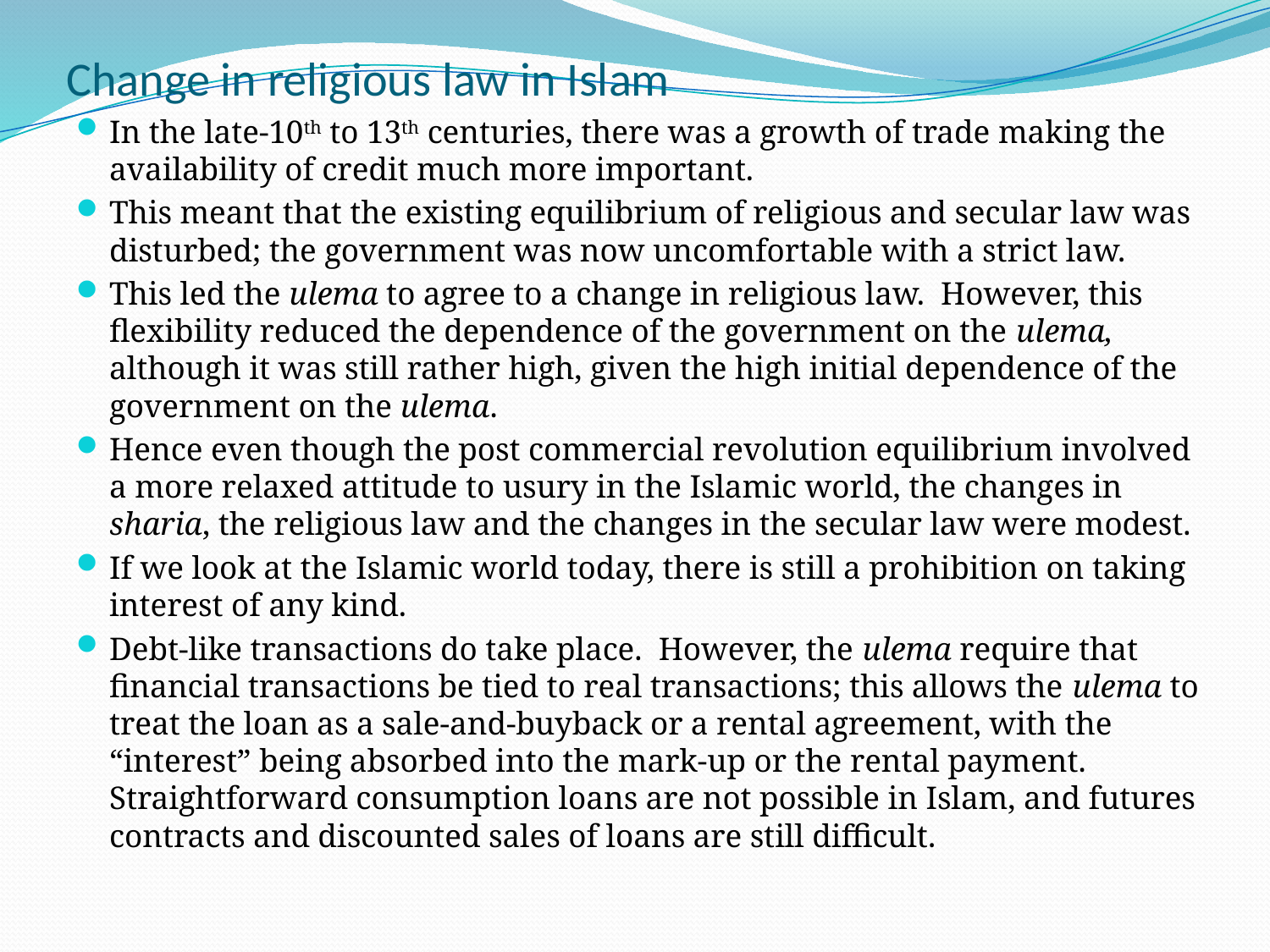

# Change in religious law in Islam
In the late-10th to 13th centuries, there was a growth of trade making the availability of credit much more important.
This meant that the existing equilibrium of religious and secular law was disturbed; the government was now uncomfortable with a strict law.
This led the ulema to agree to a change in religious law.  However, this flexibility reduced the dependence of the government on the ulema, although it was still rather high, given the high initial dependence of the government on the ulema.
Hence even though the post commercial revolution equilibrium involved a more relaxed attitude to usury in the Islamic world, the changes in sharia, the religious law and the changes in the secular law were modest.
If we look at the Islamic world today, there is still a prohibition on taking interest of any kind.
Debt-like transactions do take place.  However, the ulema require that financial transactions be tied to real transactions; this allows the ulema to treat the loan as a sale-and-buyback or a rental agreement, with the “interest” being absorbed into the mark-up or the rental payment.  Straightforward consumption loans are not possible in Islam, and futures contracts and discounted sales of loans are still difficult.